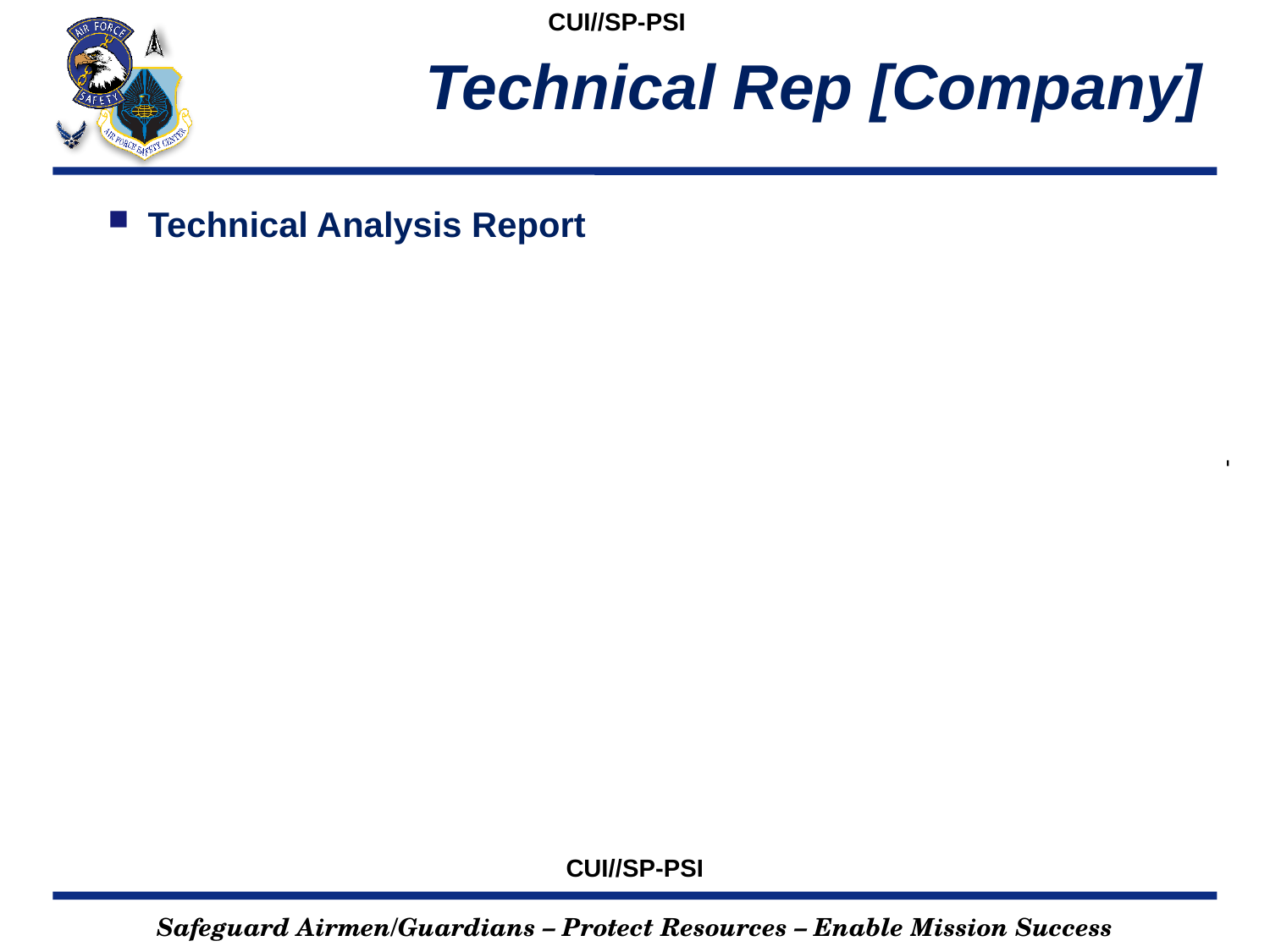

CUI//SP-PSI
# Technical Rep [Company]
Technical Analysis Report

CUI//SP-PSI